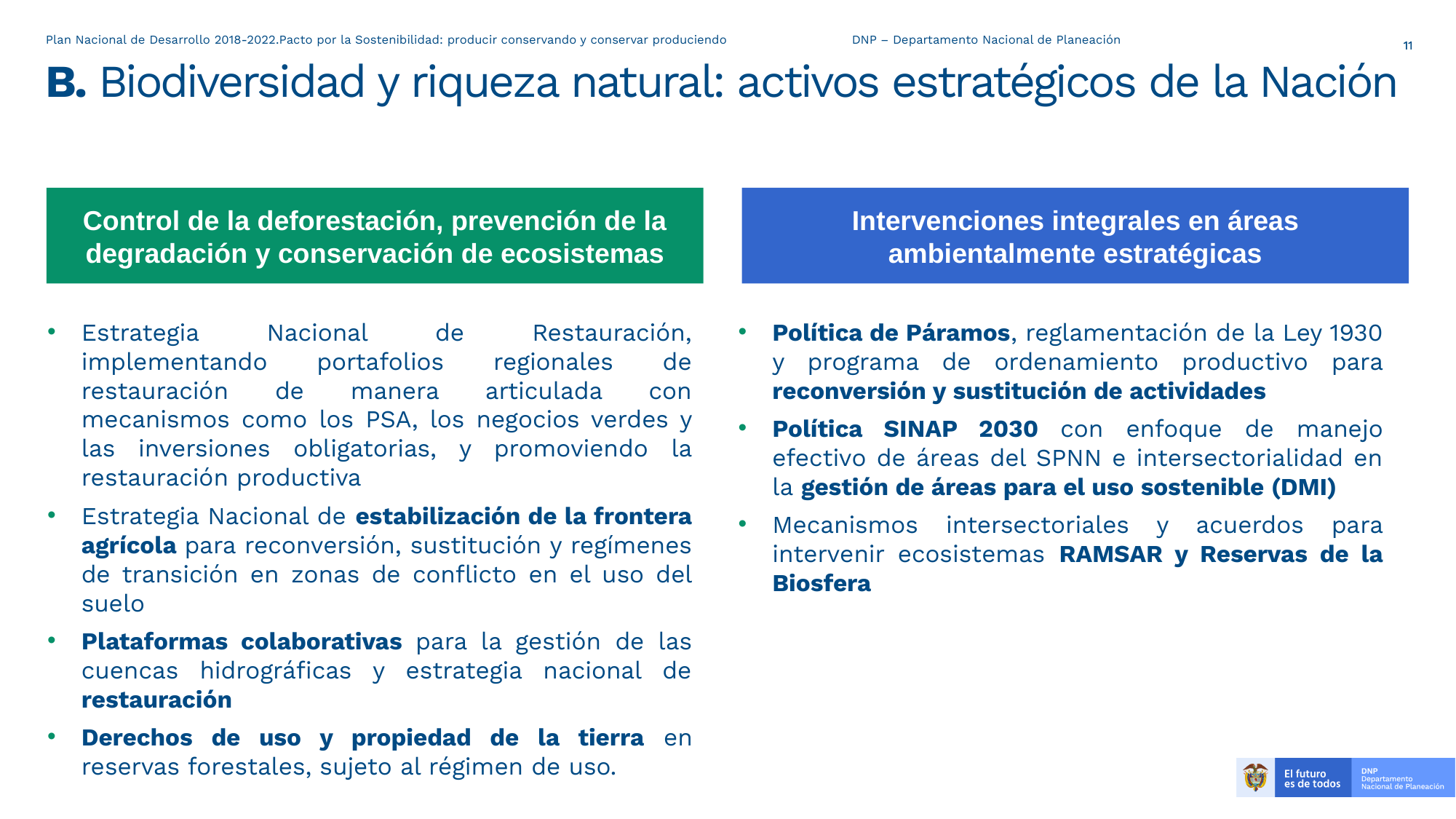

Plan Nacional de Desarrollo 2018-2022.Pacto por la Sostenibilidad: producir conservando y conservar produciendo                              DNP – Departamento Nacional de Planeación

# B. Biodiversidad y riqueza natural: activos estratégicos de la Nación
Control de la deforestación, prevención de la degradación y conservación de ecosistemas
Intervenciones integrales en áreas ambientalmente estratégicas
Estrategia Nacional de Restauración, implementando portafolios regionales de restauración de manera articulada con mecanismos como los PSA, los negocios verdes y las inversiones obligatorias, y promoviendo la restauración productiva
Estrategia Nacional de estabilización de la frontera agrícola​ para reconversión, sustitución y regímenes de transición en zonas de conflicto en el uso del suelo
Plataformas colaborativas para la gestión de las cuencas hidrográficas y estrategia nacional de restauración
Derechos de uso y propiedad de la tierra en reservas forestales, sujeto al régimen de uso.
Política de Páramos, reglamentación de la Ley 1930 y programa de ordenamiento productivo para reconversión y sustitución de actividades
Política SINAP 2030 con enfoque de manejo efectivo de áreas del SPNN e intersectorialidad en la gestión de áreas para el uso sostenible (DMI)
Mecanismos intersectoriales y acuerdos para intervenir ecosistemas RAMSAR y Reservas de la Biosfera